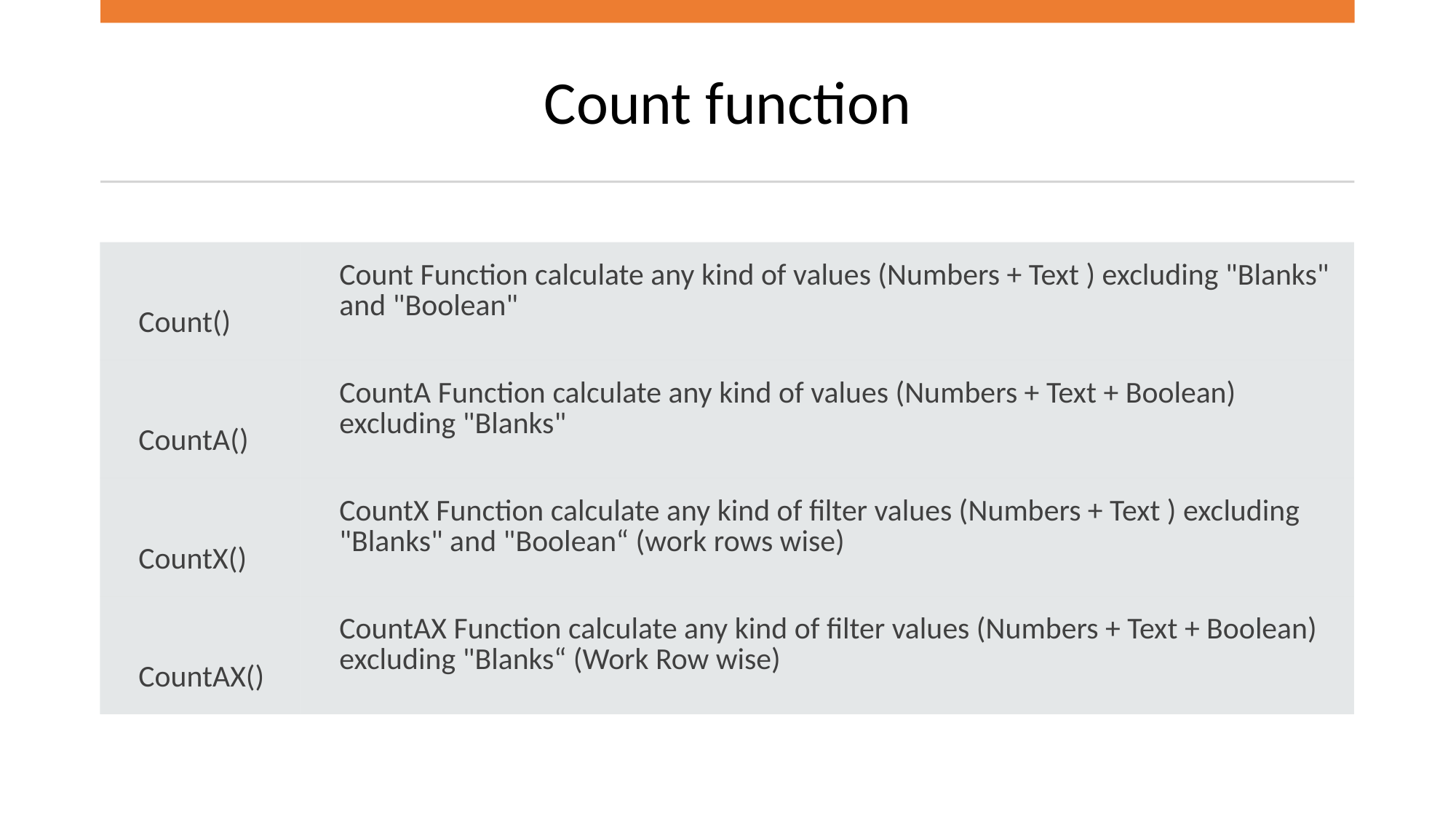

# Count function

| Count() | Count Function calculate any kind of values (Numbers + Text ) excluding "Blanks" and "Boolean" |
| --- | --- |
| CountA() | CountA Function calculate any kind of values (Numbers + Text + Boolean) excluding "Blanks" |
| CountX() | CountX Function calculate any kind of filter values (Numbers + Text ) excluding "Blanks" and "Boolean“ (work rows wise) |
| CountAX() | CountAX Function calculate any kind of filter values (Numbers + Text + Boolean) excluding "Blanks“ (Work Row wise) |